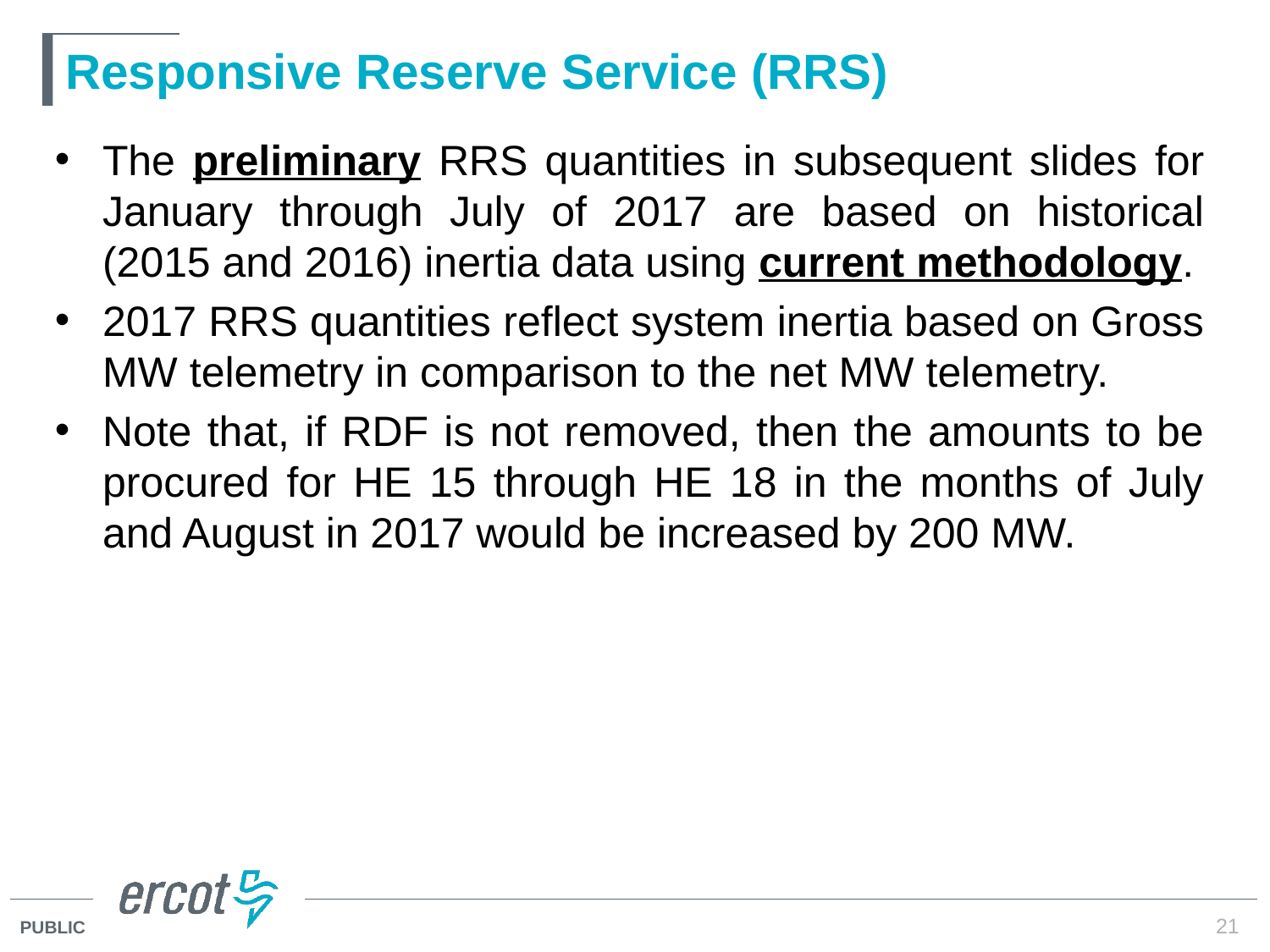

# Responsive Reserve Service (RRS)
The preliminary RRS quantities in subsequent slides for January through July of 2017 are based on historical (2015 and 2016) inertia data using current methodology.
2017 RRS quantities reflect system inertia based on Gross MW telemetry in comparison to the net MW telemetry.
Note that, if RDF is not removed, then the amounts to be procured for HE 15 through HE 18 in the months of July and August in 2017 would be increased by 200 MW.
21